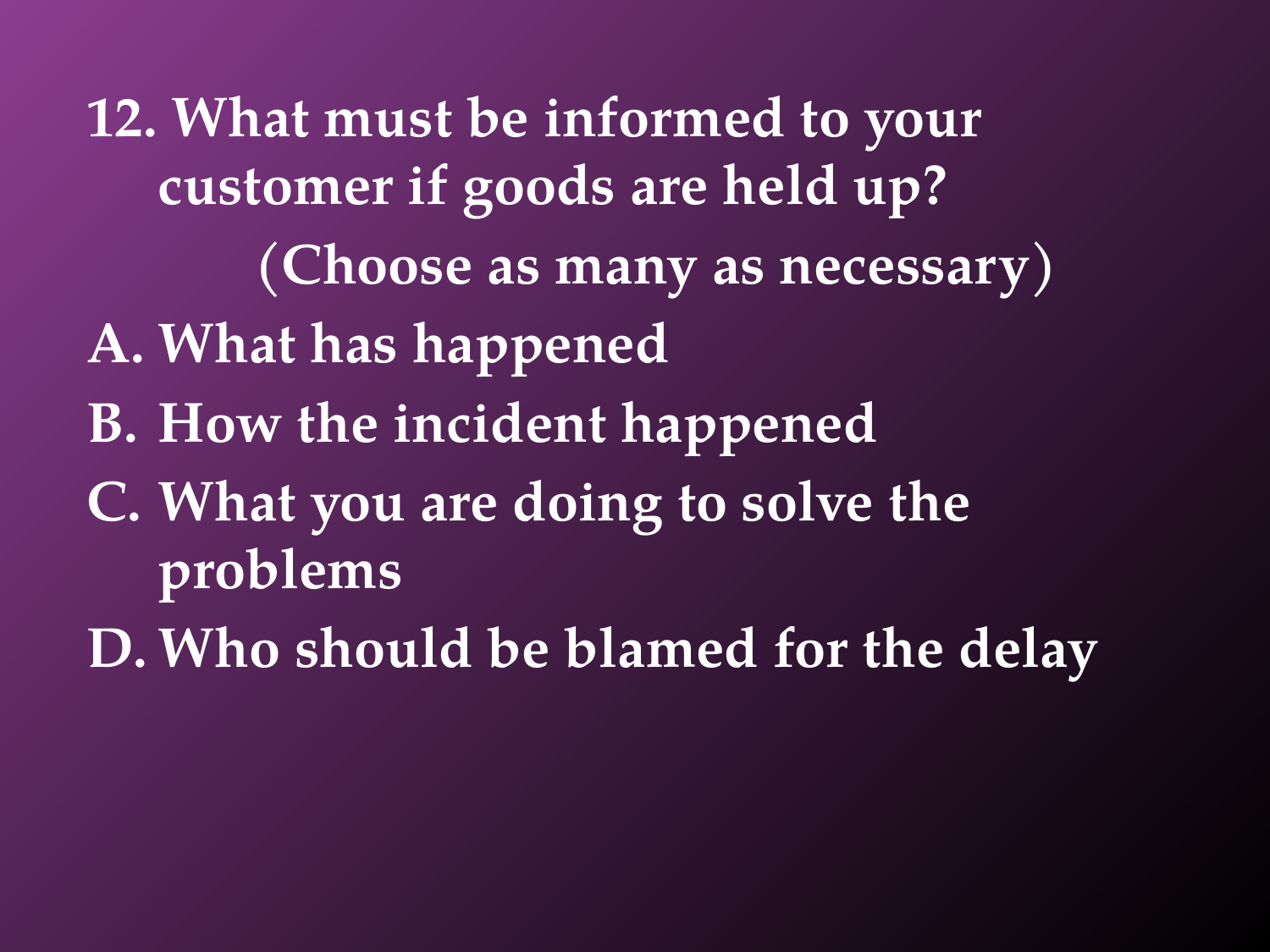

12. What must be informed to your customer if goods are held up?
(Choose as many as necessary)
What has happened
How the incident happened
What you are doing to solve the problems
Who should be blamed for the delay